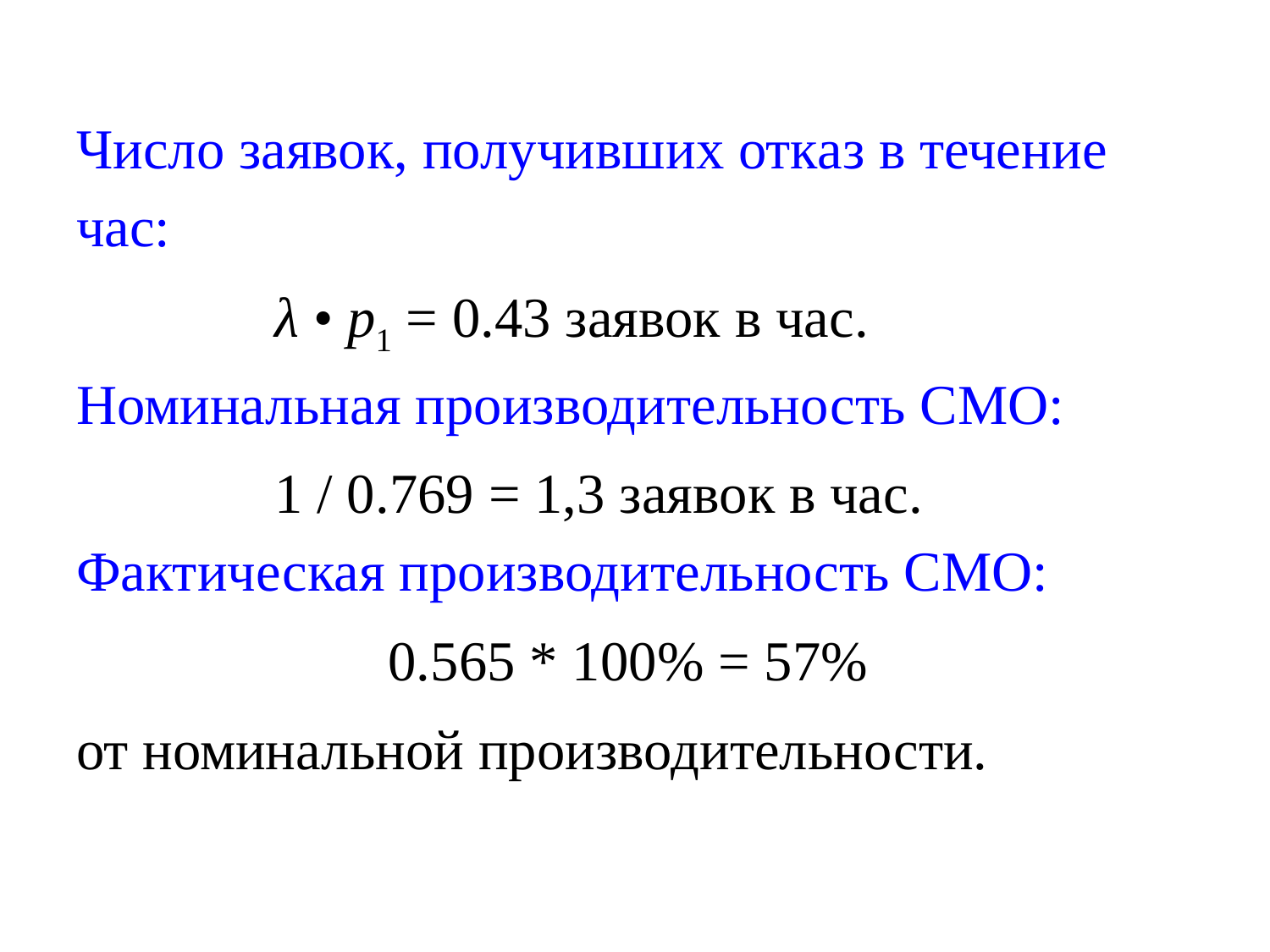

Число заявок, получивших отказ в течение час:
              λ • p1 = 0.43 заявок в час.
Номинальная производительность СМО:
              1 / 0.769 = 1,3 заявок в час.
Фактическая производительность СМО:
                      0.565 * 100% = 57%
от номинальной производительности.